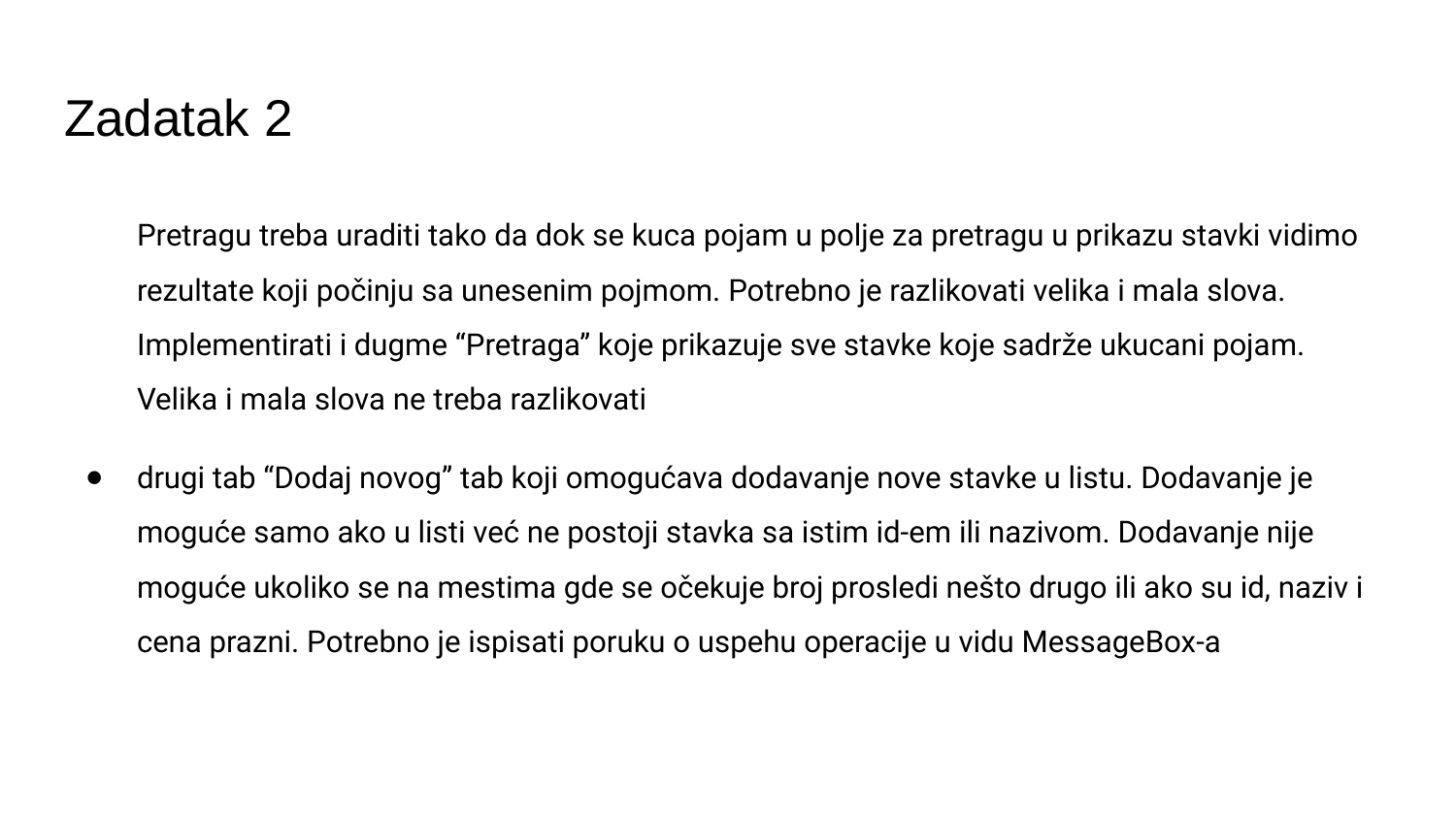

# Zadatak 2
Pretragu treba uraditi tako da dok se kuca pojam u polje za pretragu u prikazu stavki vidimo rezultate koji počinju sa unesenim pojmom. Potrebno je razlikovati velika i mala slova. Implementirati i dugme “Pretraga” koje prikazuje sve stavke koje sadrže ukucani pojam. Velika i mala slova ne treba razlikovati
drugi tab “Dodaj novog” tab koji omogućava dodavanje nove stavke u listu. Dodavanje je moguće samo ako u listi već ne postoji stavka sa istim id-em ili nazivom. Dodavanje nije moguće ukoliko se na mestima gde se očekuje broj prosledi nešto drugo ili ako su id, naziv i cena prazni. Potrebno je ispisati poruku o uspehu operacije u vidu MessageBox-a